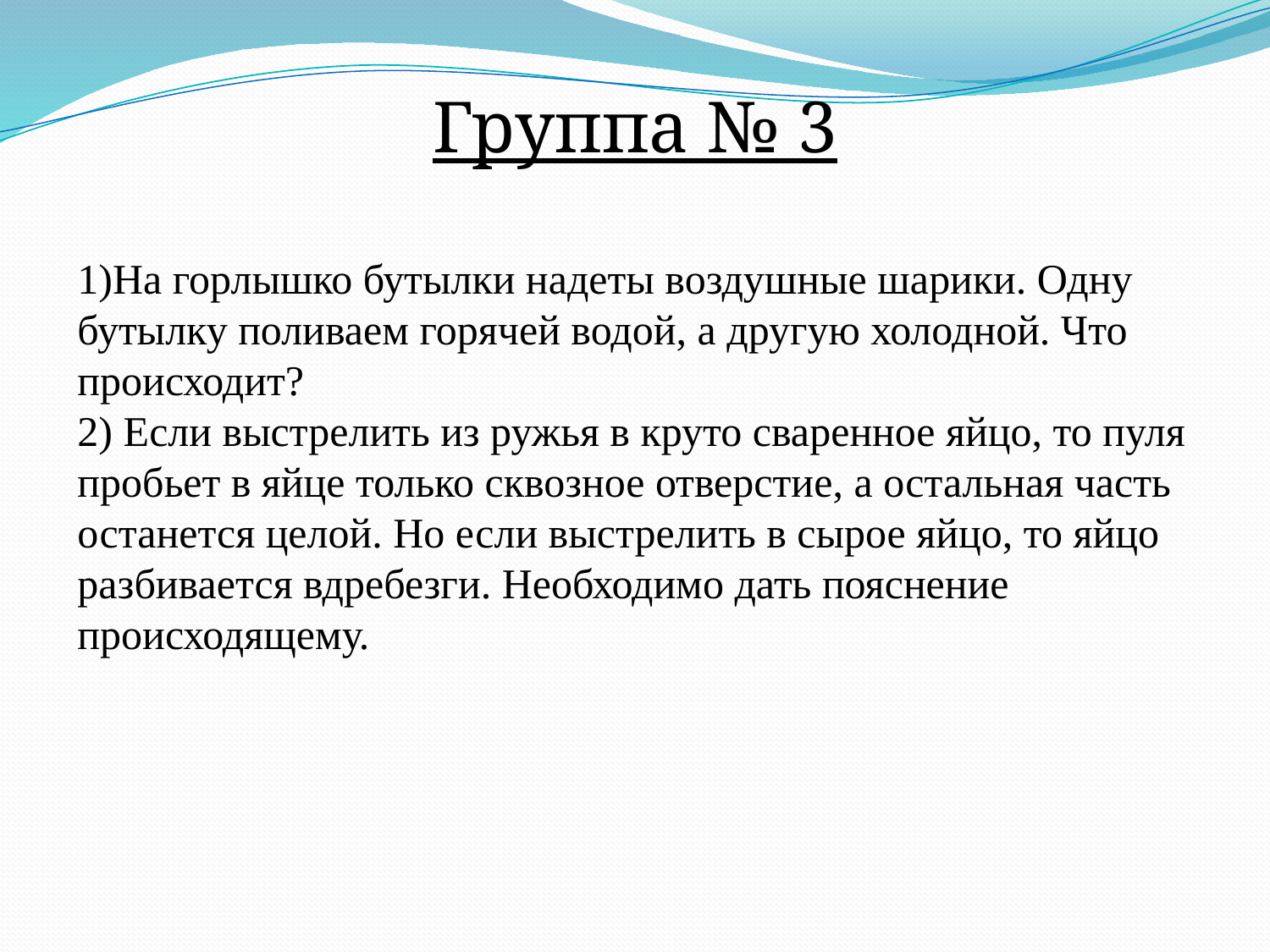

Группа № 3

1)На горлышко бутылки надеты воздушные шарики. Одну бутылку поливаем горячей водой, а другую холодной. Что происходит?
2) Если выстрелить из ружья в круто сваренное яйцо, то пуля пробьет в яйце только сквозное отверстие, а остальная часть останется целой. Но если выстрелить в сырое яйцо, то яйцо разбивается вдребезги. Необходимо дать пояснение происходящему.